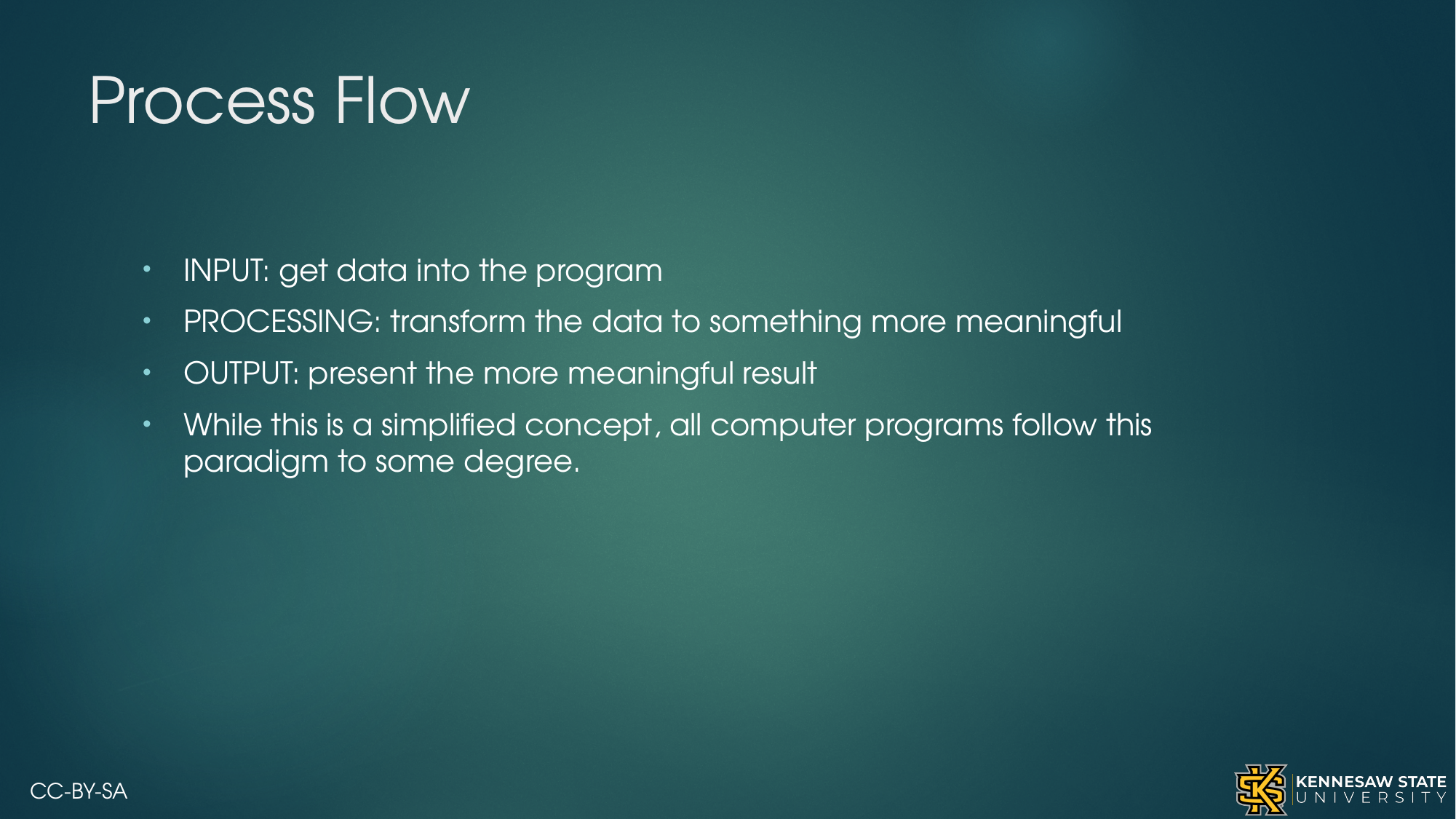

# Process Flow
INPUT: get data into the program
PROCESSING: transform the data to something more meaningful
OUTPUT: present the more meaningful result
While this is a simplified concept, all computer programs follow this paradigm to some degree.